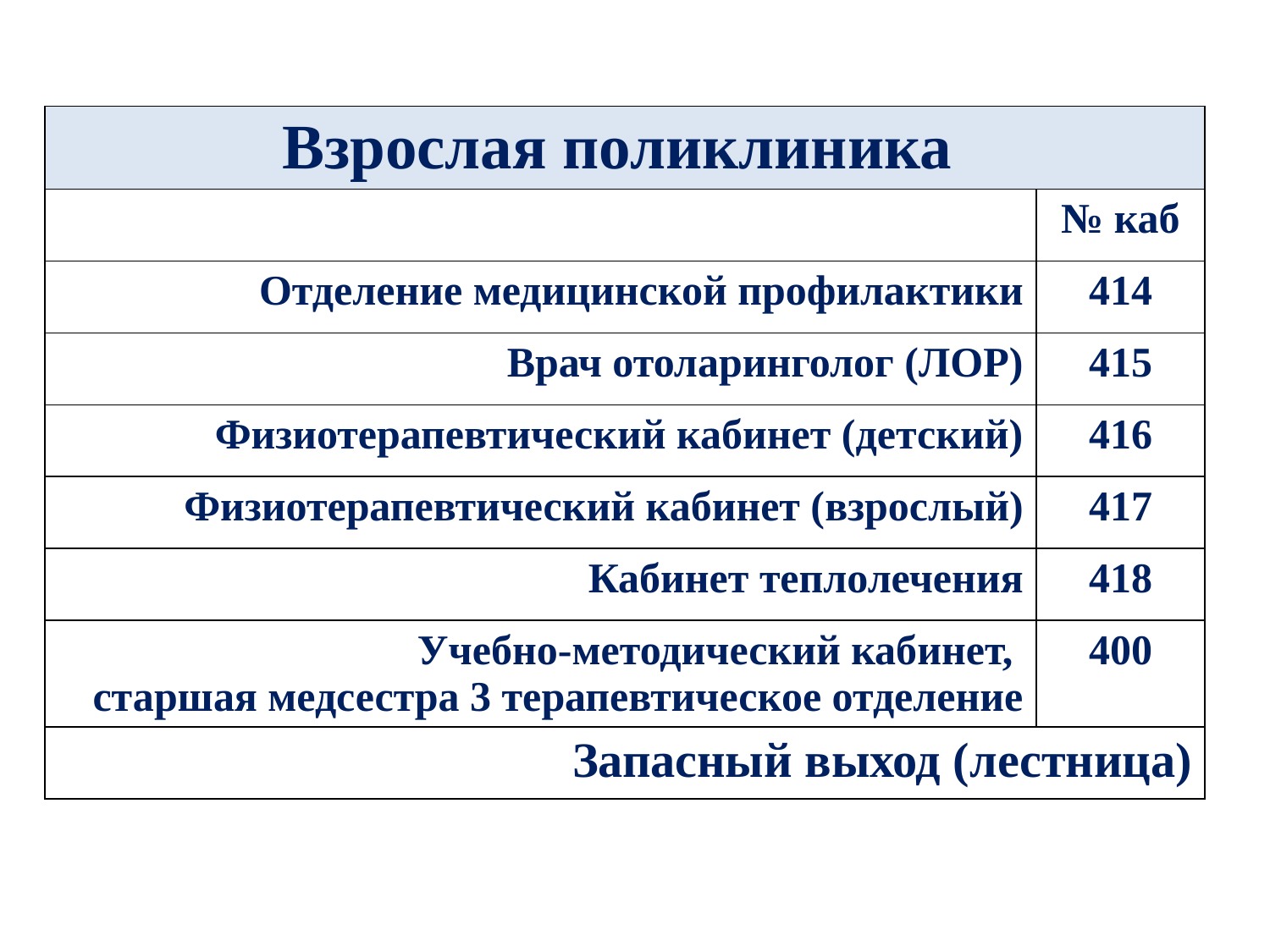

| Взрослая поликлиника |  |
| --- | --- |
|  | № каб |
| Отделение медицинской профилактики | 414 |
| Врач отоларинголог (ЛОР) | 415 |
| Физиотерапевтический кабинет (детский) | 416 |
| Физиотерапевтический кабинет (взрослый) | 417 |
| Кабинет теплолечения | 418 |
| Учебно-методический кабинет, старшая медсестра 3 терапевтическое отделение | 400 |
| Запасный выход (лестница) |  |